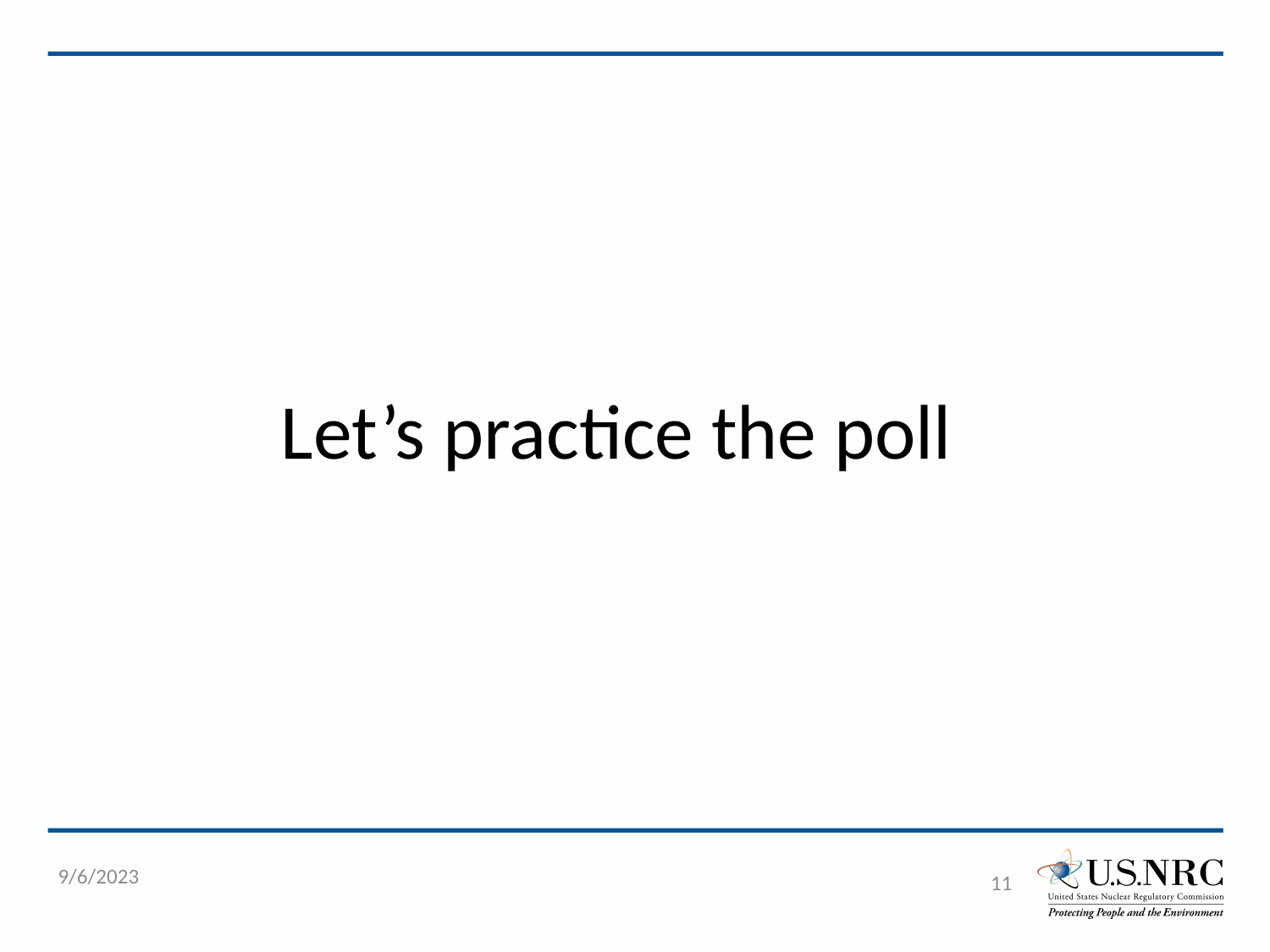

# Let’s practice the poll
9/6/2023
11